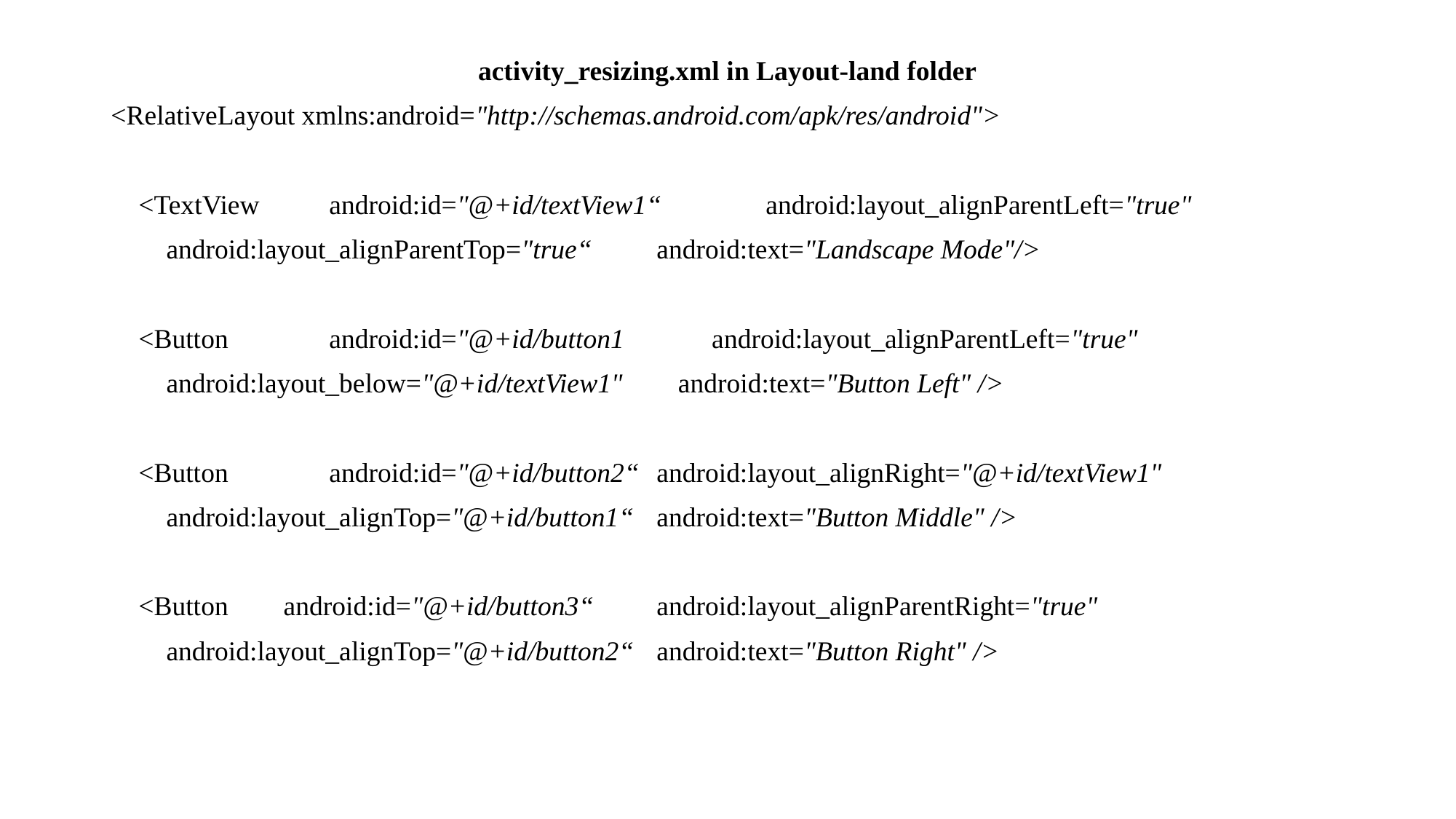

activity_resizing.xml in Layout-land folder
<RelativeLayout xmlns:android="http://schemas.android.com/apk/res/android">

    <TextView	android:id="@+id/textView1“	android:layout_alignParentLeft="true"
        android:layout_alignParentTop="true“	android:text="Landscape Mode"/>

    <Button	android:id="@+id/button1	        android:layout_alignParentLeft="true"
        android:layout_below="@+id/textView1"        android:text="Button Left" />

    <Button	android:id="@+id/button2“	android:layout_alignRight="@+id/textView1"
        android:layout_alignTop="@+id/button1“	android:text="Button Middle" />

    <Button        android:id="@+id/button3“	android:layout_alignParentRight="true"
        android:layout_alignTop="@+id/button2“	android:text="Button Right" />